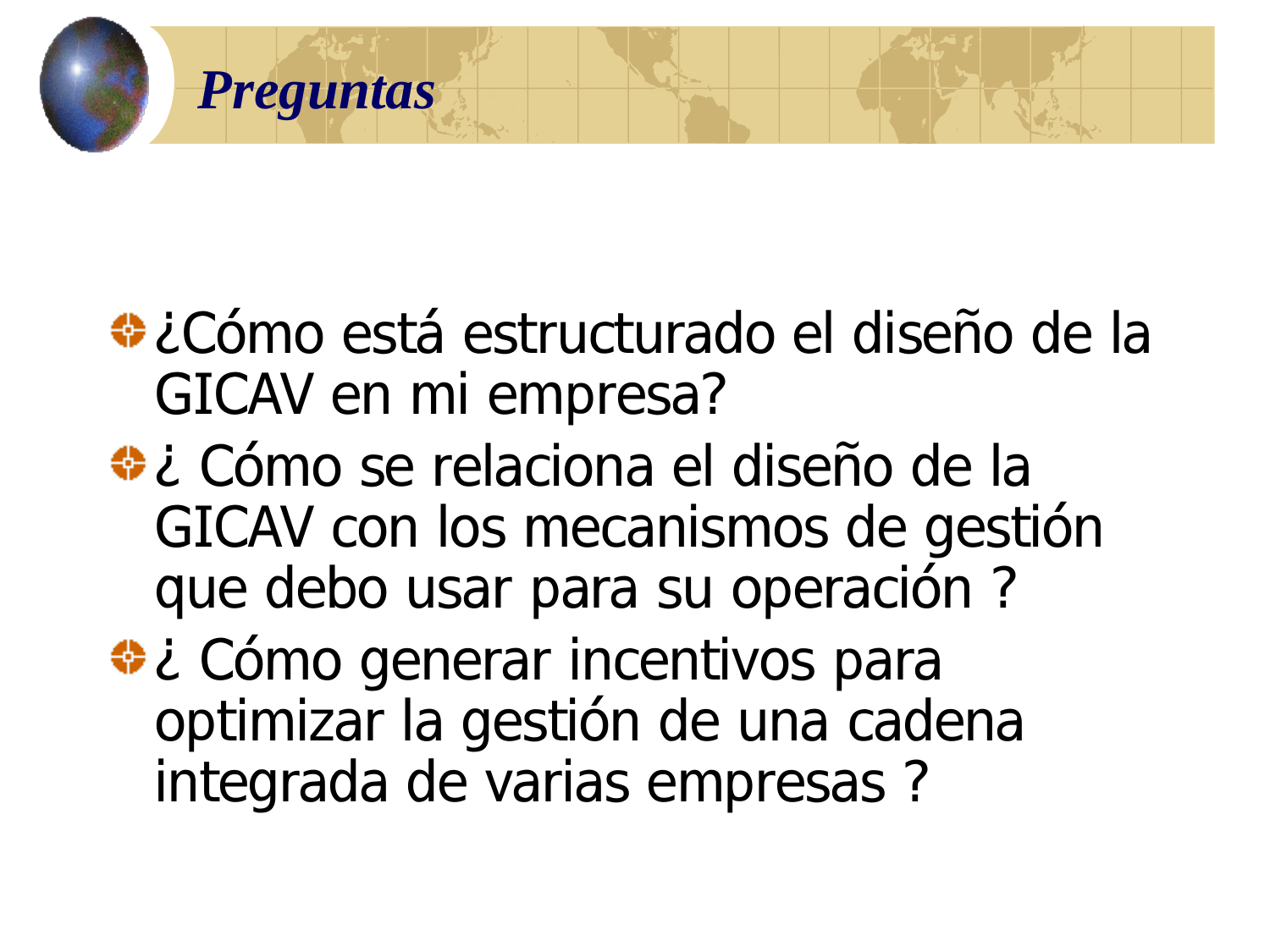

# Preguntas
¿Cómo está estructurado el diseño de la GICAV en mi empresa?
¿ Cómo se relaciona el diseño de la GICAV con los mecanismos de gestión que debo usar para su operación ?
¿ Cómo generar incentivos para optimizar la gestión de una cadena integrada de varias empresas ?